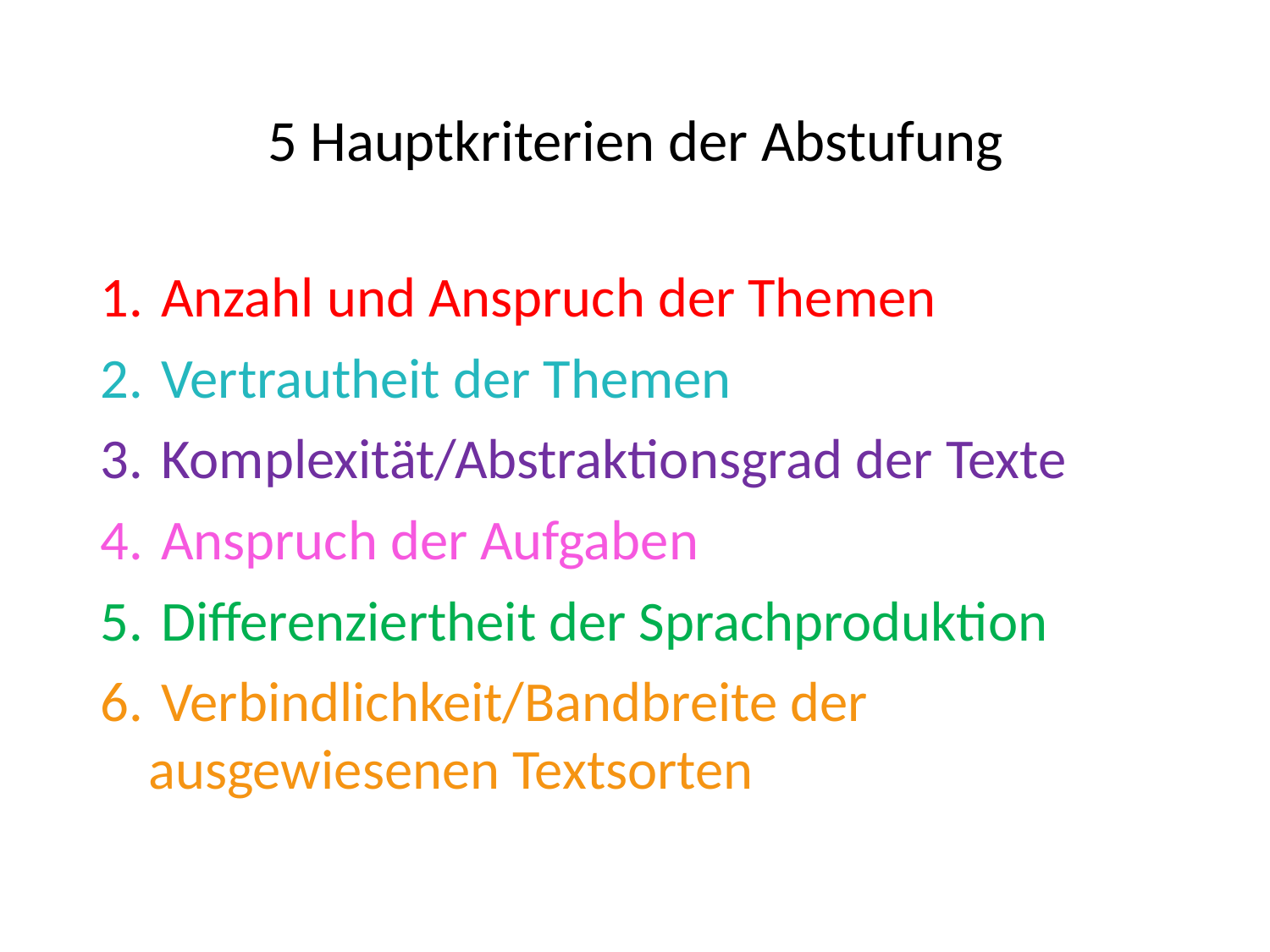

# 5 Hauptkriterien der Abstufung
 Anzahl und Anspruch der Themen
 Vertrautheit der Themen
 Komplexität/Abstraktionsgrad der Texte
 Anspruch der Aufgaben
 Differenziertheit der Sprachproduktion
 Verbindlichkeit/Bandbreite der ausgewiesenen Textsorten